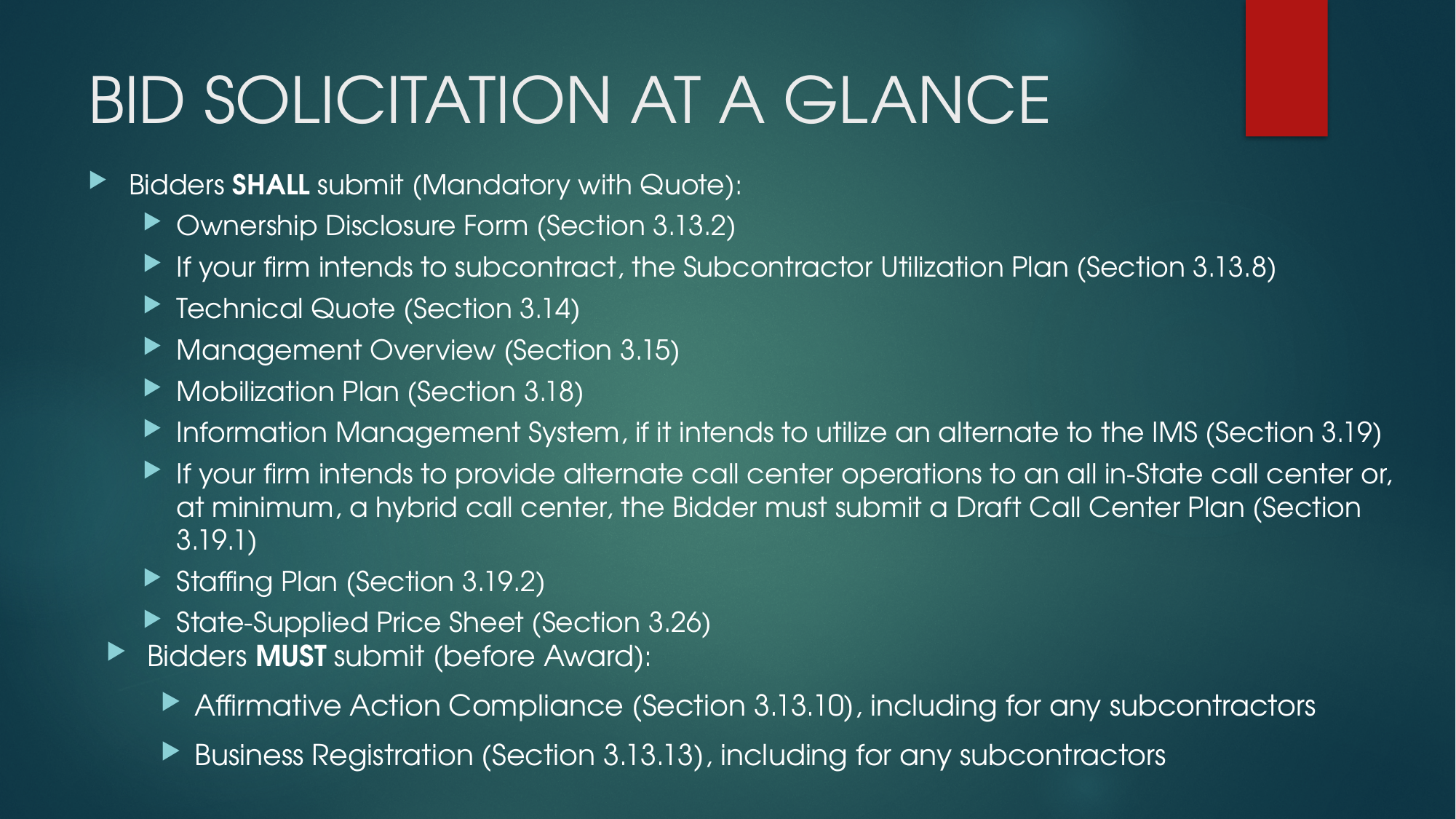

# BID SOLICITATION AT A GLANCE
Bidders SHALL submit (Mandatory with Quote):
Ownership Disclosure Form (Section 3.13.2)
If your firm intends to subcontract, the Subcontractor Utilization Plan (Section 3.13.8)
Technical Quote (Section 3.14)
Management Overview (Section 3.15)
Mobilization Plan (Section 3.18)
Information Management System, if it intends to utilize an alternate to the IMS (Section 3.19)
If your firm intends to provide alternate call center operations to an all in-State call center or, at minimum, a hybrid call center, the Bidder must submit a Draft Call Center Plan (Section 3.19.1)
Staffing Plan (Section 3.19.2)
State-Supplied Price Sheet (Section 3.26)

Bidders MUST submit (before Award):
Affirmative Action Compliance (Section 3.13.10), including for any subcontractors
Business Registration (Section 3.13.13), including for any subcontractors